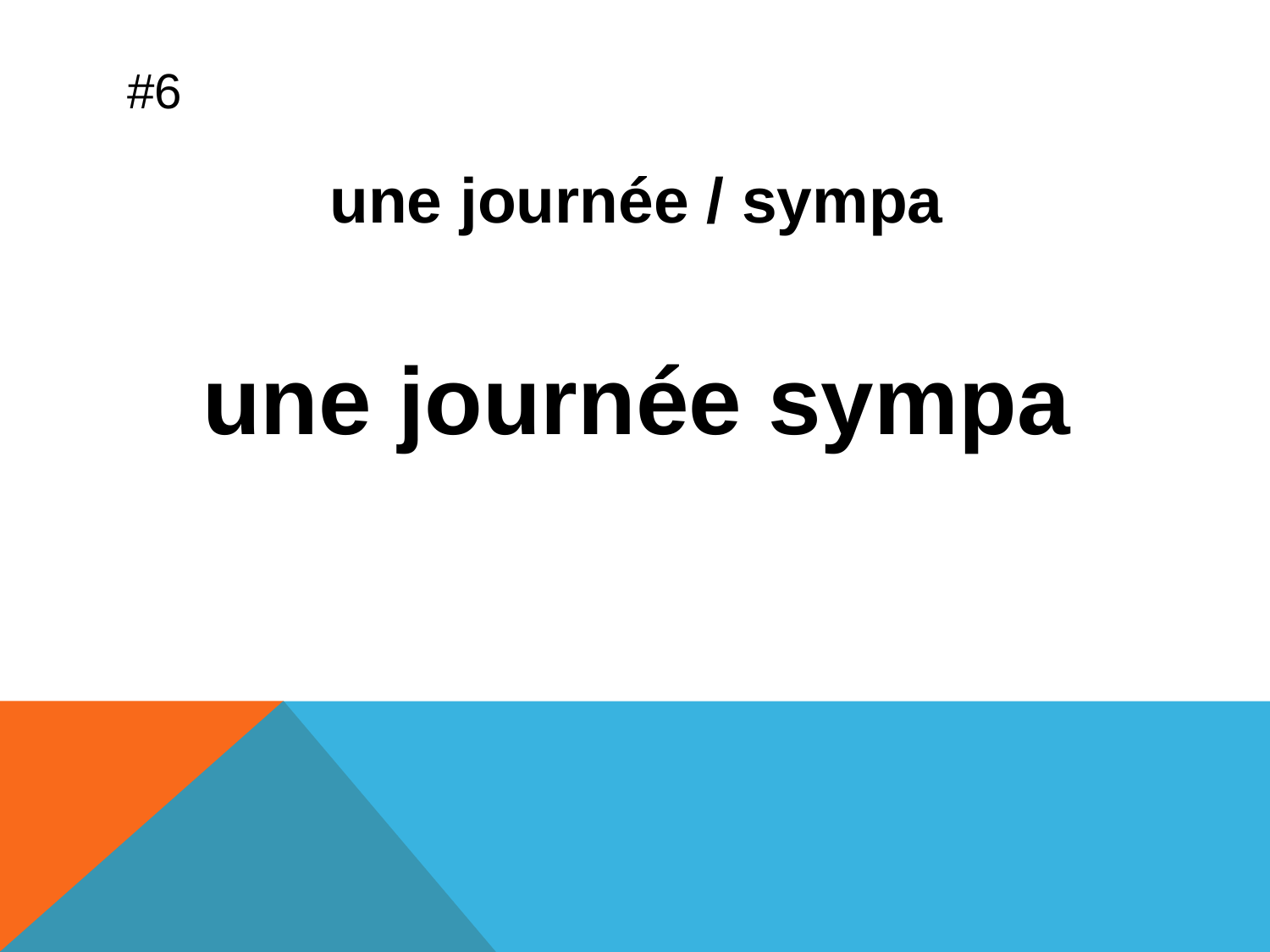

# #6
une journée / sympa

une journée sympa